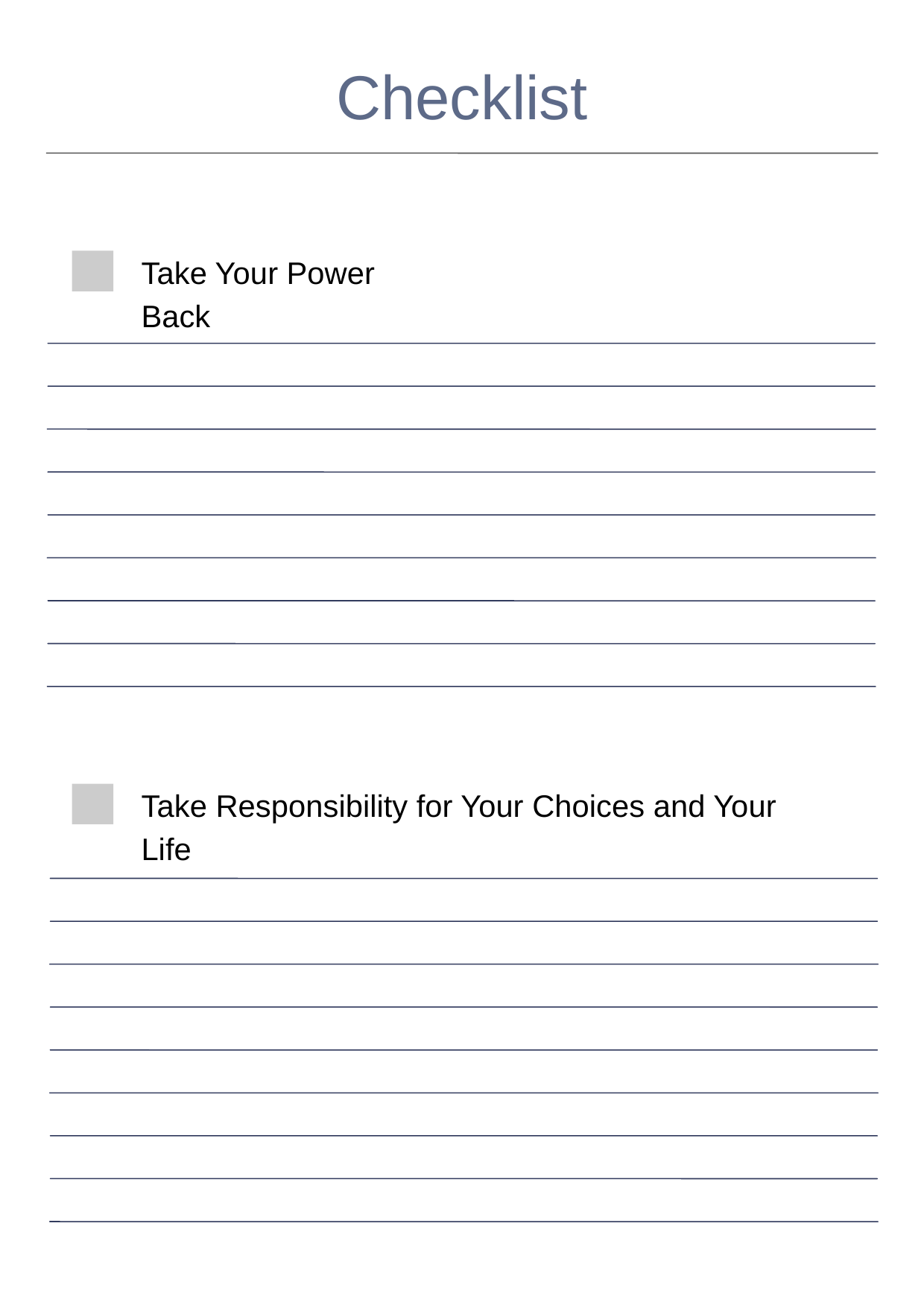

Checklist

Take Your Power Back

Take Responsibility for Your Choices and Your Life